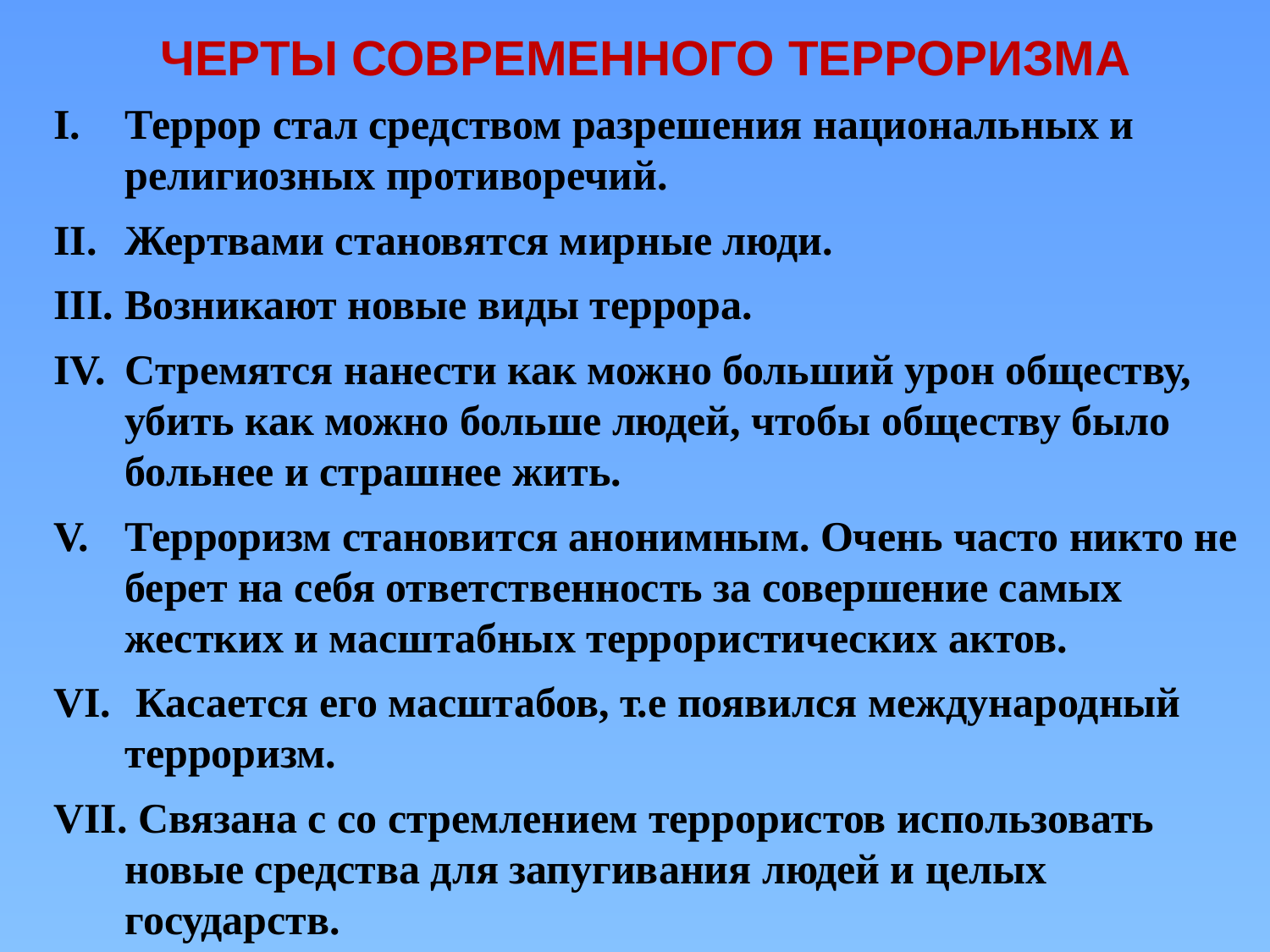

ЧЕРТЫ СОВРЕМЕННОГО ТЕРРОРИЗМА
Террор стал средством разрешения национальных и религиозных противоречий.
Жертвами становятся мирные люди.
Возникают новые виды террора.
Стремятся нанести как можно больший урон обществу, убить как можно больше людей, чтобы обществу было больнее и страшнее жить.
Терроризм становится анонимным. Очень часто никто не берет на себя ответственность за совершение самых жестких и масштабных террористических актов.
 Касается его масштабов, т.е появился международный терроризм.
 Связана с со стремлением террористов использовать новые средства для запугивания людей и целых государств.